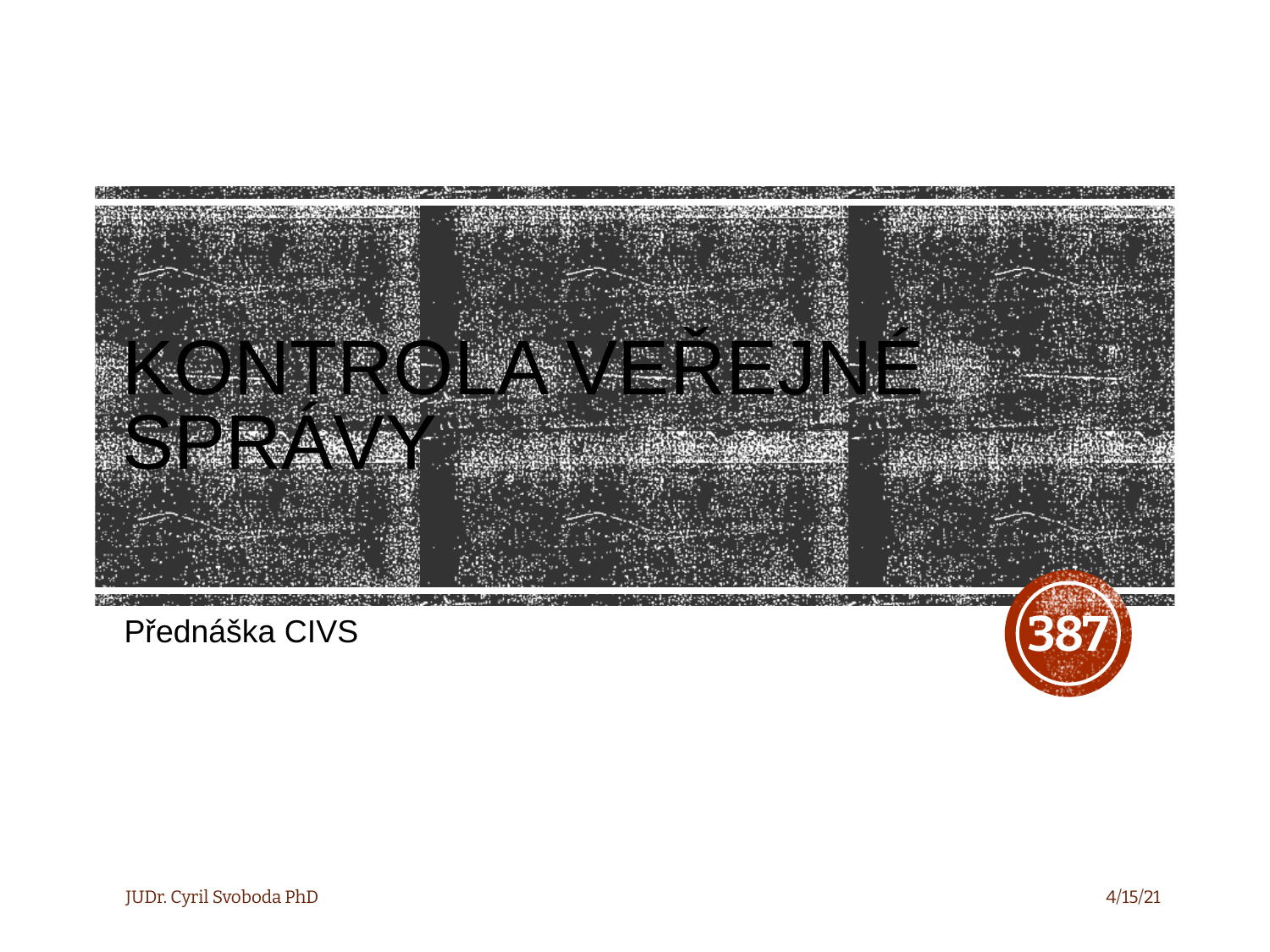

# Kontrola veřejné správy
387
Přednáška CIVS
JUDr. Cyril Svoboda PhD
4/15/21